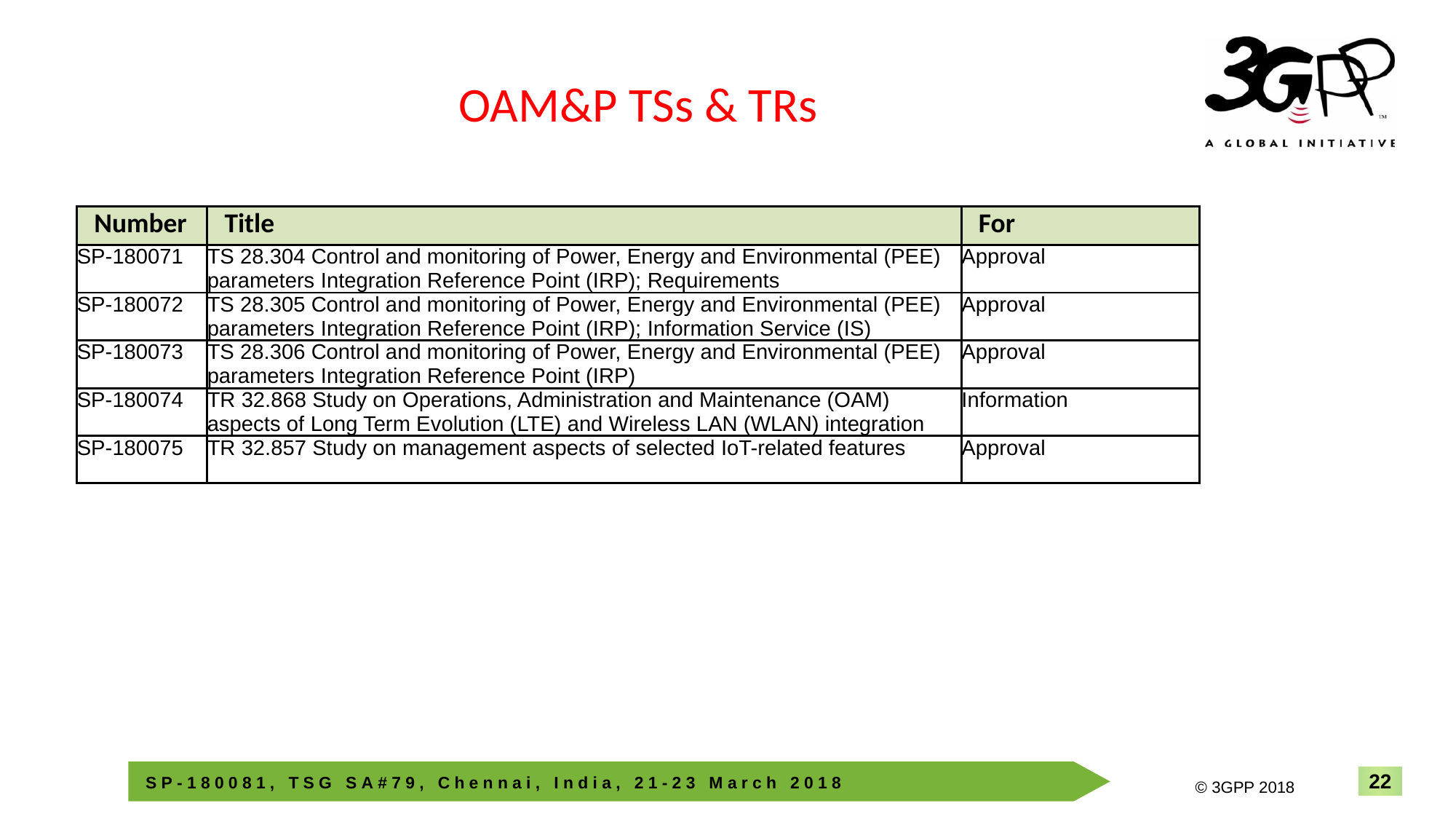

OAM&P TSs & TRs
| Number | Title | For |
| --- | --- | --- |
| SP-180071 | TS 28.304 Control and monitoring of Power, Energy and Environmental (PEE) parameters Integration Reference Point (IRP); Requirements | Approval |
| SP-180072 | TS 28.305 Control and monitoring of Power, Energy and Environmental (PEE) parameters Integration Reference Point (IRP); Information Service (IS) | Approval |
| SP-180073 | TS 28.306 Control and monitoring of Power, Energy and Environmental (PEE) parameters Integration Reference Point (IRP) | Approval |
| SP-180074 | TR 32.868 Study on Operations, Administration and Maintenance (OAM) aspects of Long Term Evolution (LTE) and Wireless LAN (WLAN) integration | Information |
| SP-180075 | TR 32.857 Study on management aspects of selected IoT-related features | Approval |